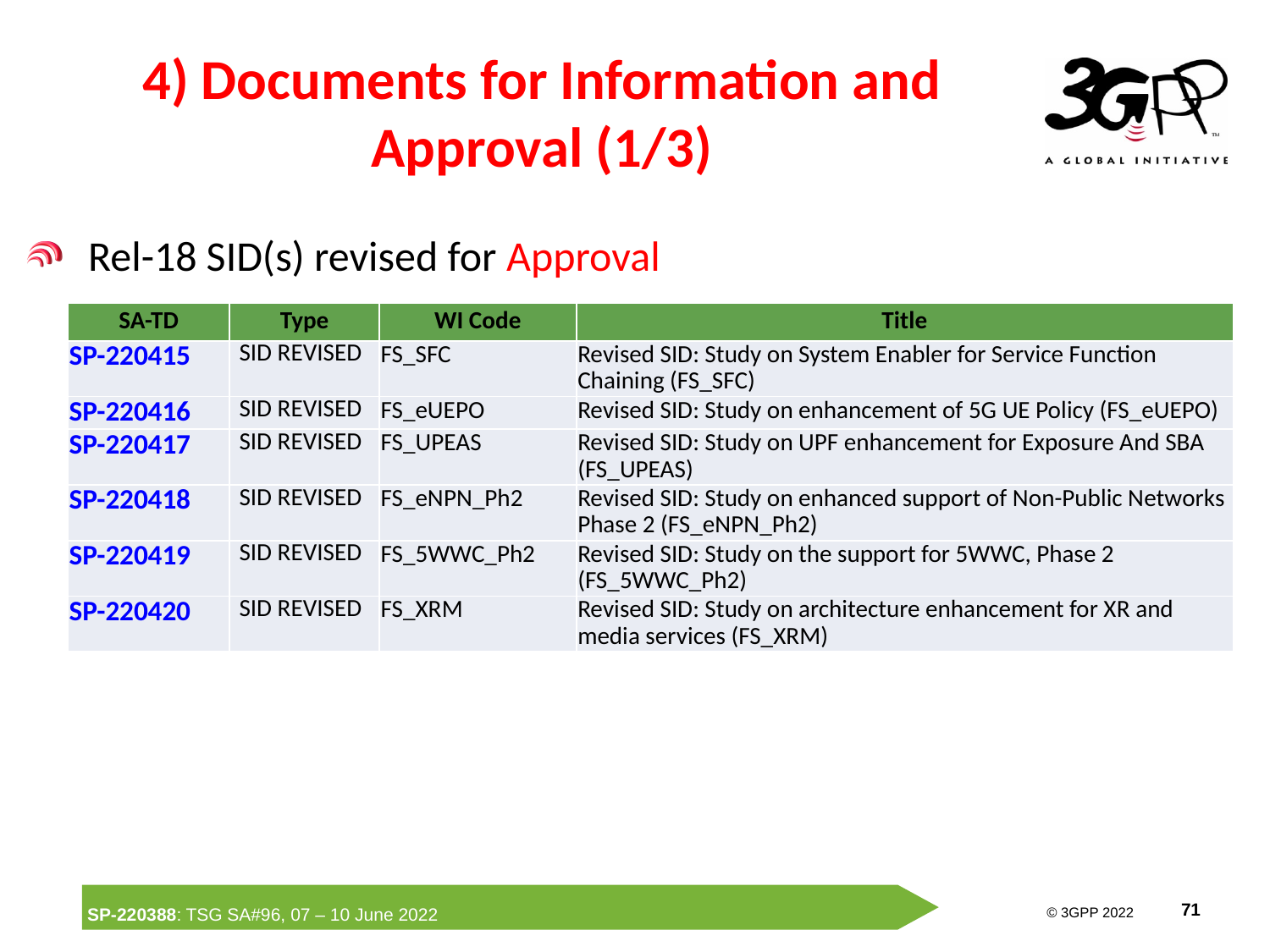

# 4) Documents for Information and Approval (1/3)
Rel-18 SID(s) revised for Approval

| SA-TD | Type | WI Code | Title |
| --- | --- | --- | --- |
| SP-220415 | SID REVISED | FS\_SFC | Revised SID: Study on System Enabler for Service Function Chaining (FS\_SFC) |
| SP-220416 | SID REVISED | FS\_eUEPO | Revised SID: Study on enhancement of 5G UE Policy (FS\_eUEPO) |
| SP-220417 | SID REVISED | FS\_UPEAS | Revised SID: Study on UPF enhancement for Exposure And SBA (FS\_UPEAS) |
| SP-220418 | SID REVISED | FS\_eNPN\_Ph2 | Revised SID: Study on enhanced support of Non-Public Networks Phase 2 (FS\_eNPN\_Ph2) |
| SP-220419 | SID REVISED | FS\_5WWC\_Ph2 | Revised SID: Study on the support for 5WWC, Phase 2 (FS\_5WWC\_Ph2) |
| SP-220420 | SID REVISED | FS\_XRM | Revised SID: Study on architecture enhancement for XR and media services (FS\_XRM) |